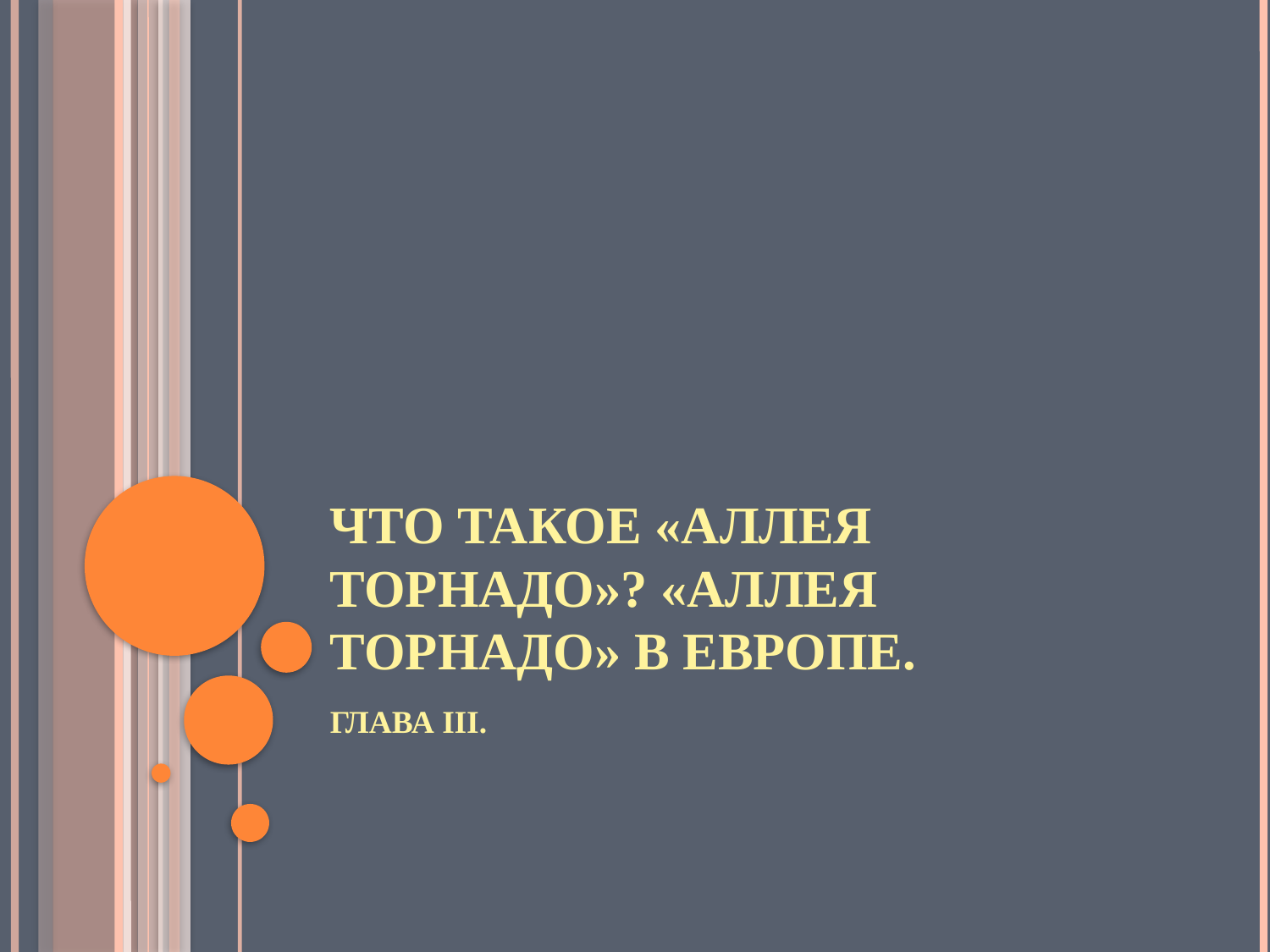

# Что такое «Аллея торнадо»? «Аллея торнадо» в Европе.
ГЛАВА III.